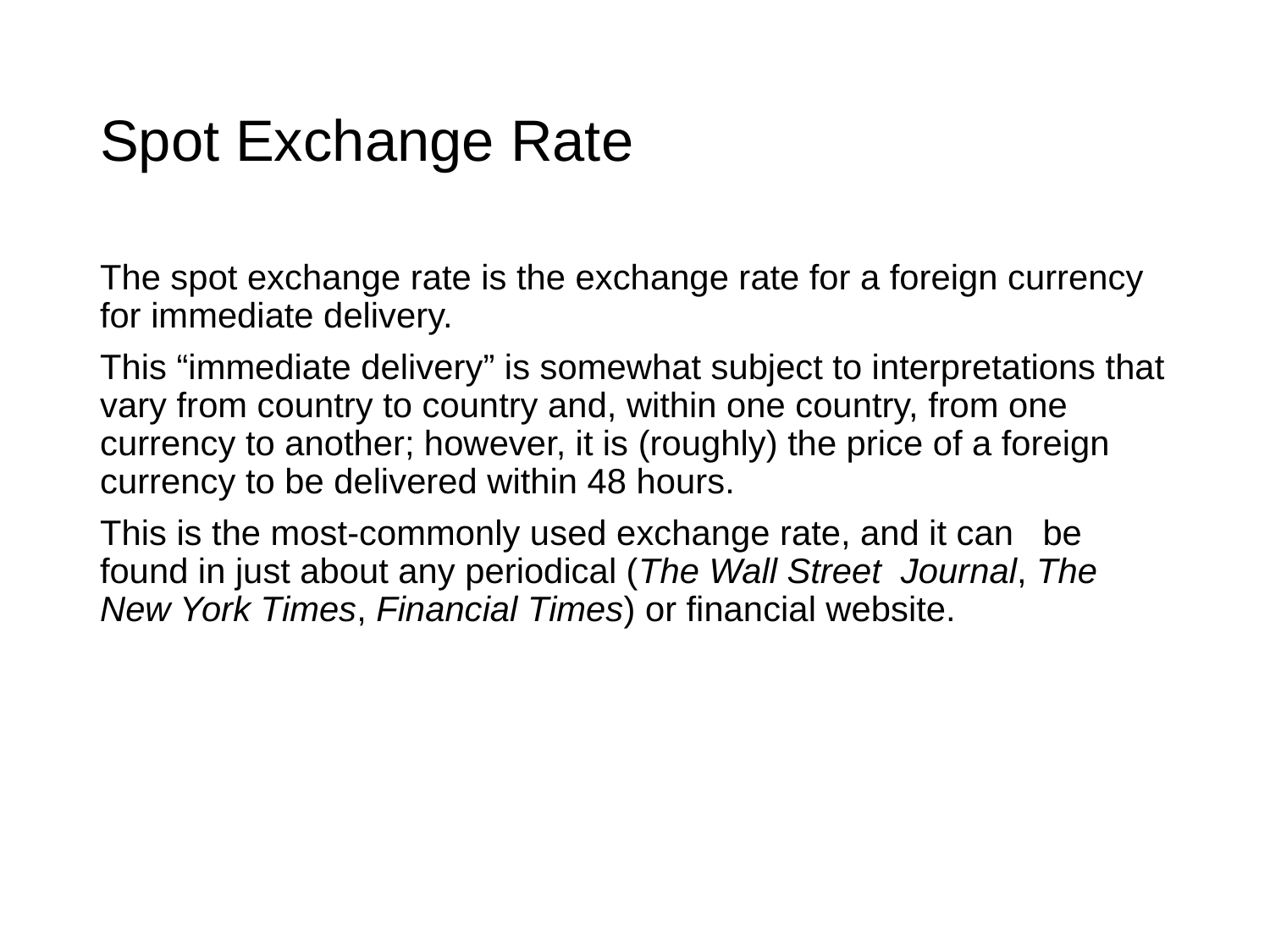

# Spot Exchange Rate
The spot exchange rate is the exchange rate for a foreign currency for immediate delivery.
This “immediate delivery” is somewhat subject to interpretations that vary from country to country and, within one country, from one currency to another; however, it is (roughly) the price of a foreign currency to be delivered within 48 hours.
This is the most-commonly used exchange rate, and it can   be found in just about any periodical (The Wall Street  Journal, The New York Times, Financial Times) or financial website.